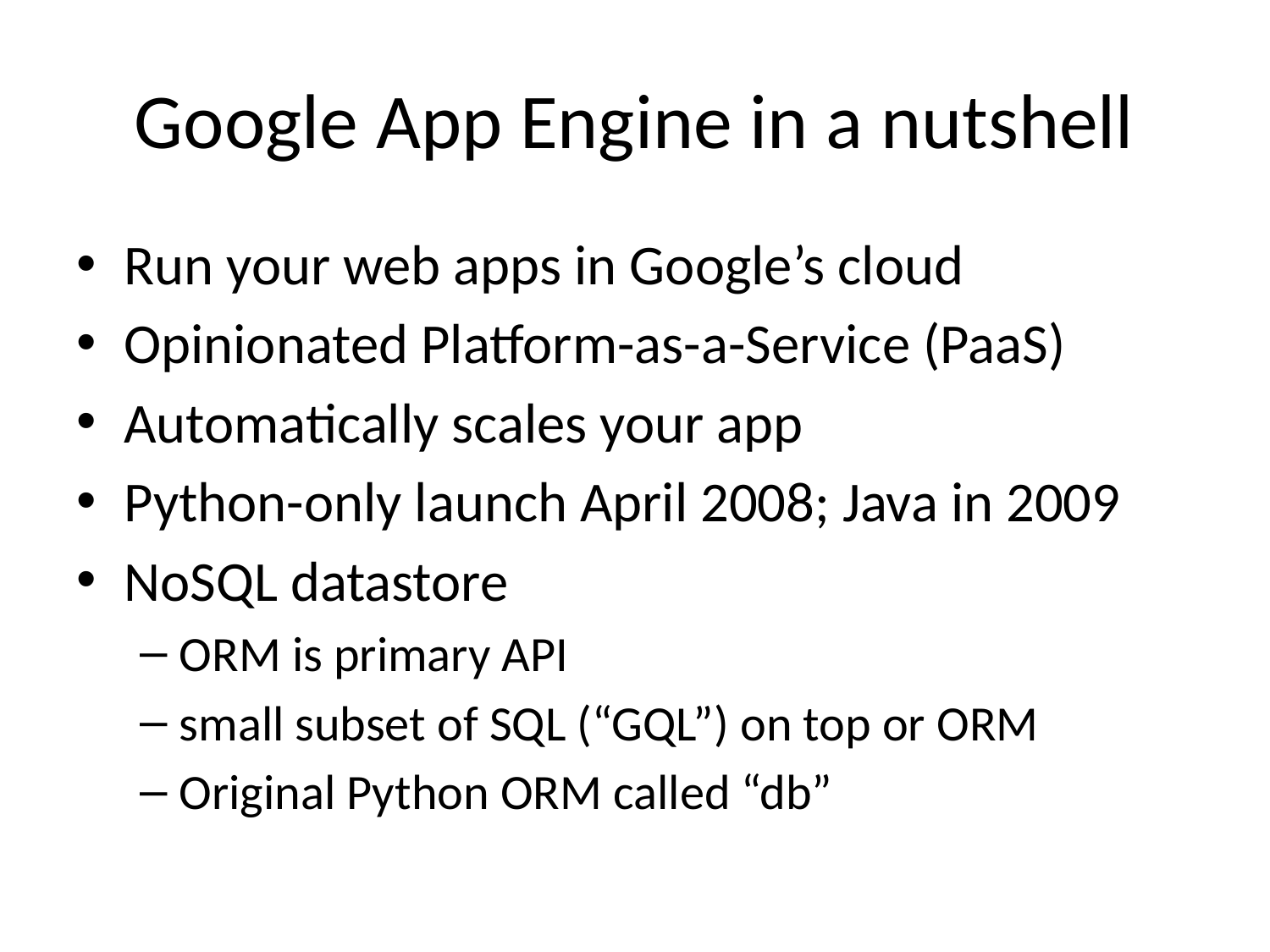

# Google App Engine in a nutshell
Run your web apps in Google’s cloud
Opinionated Platform-as-a-Service (PaaS)
Automatically scales your app
Python-only launch April 2008; Java in 2009
NoSQL datastore
ORM is primary API
small subset of SQL (“GQL”) on top or ORM
Original Python ORM called “db”